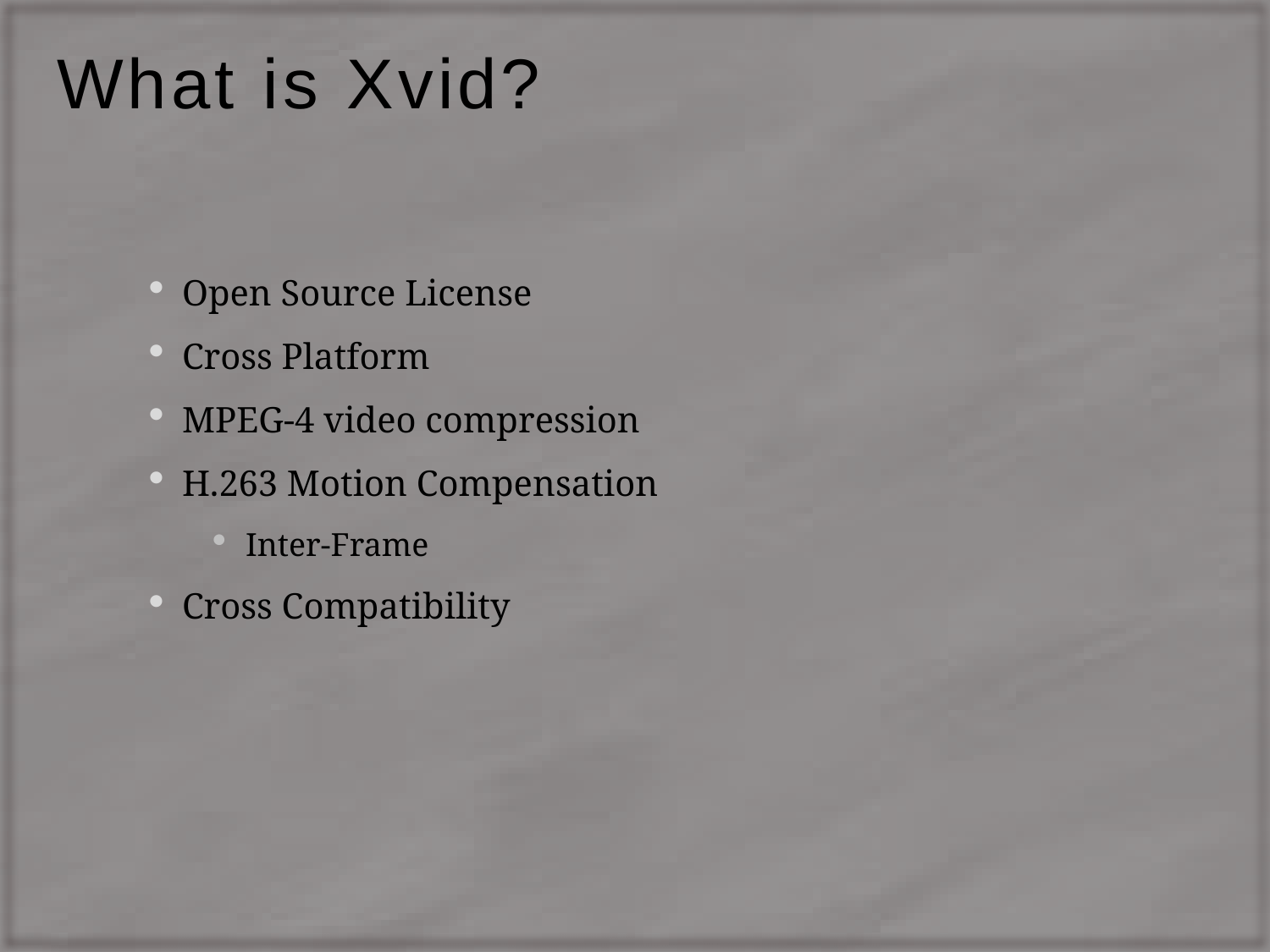

# What is Xvid?
Open Source License
Cross Platform
MPEG-4 video compression
H.263 Motion Compensation
Inter-Frame
Cross Compatibility